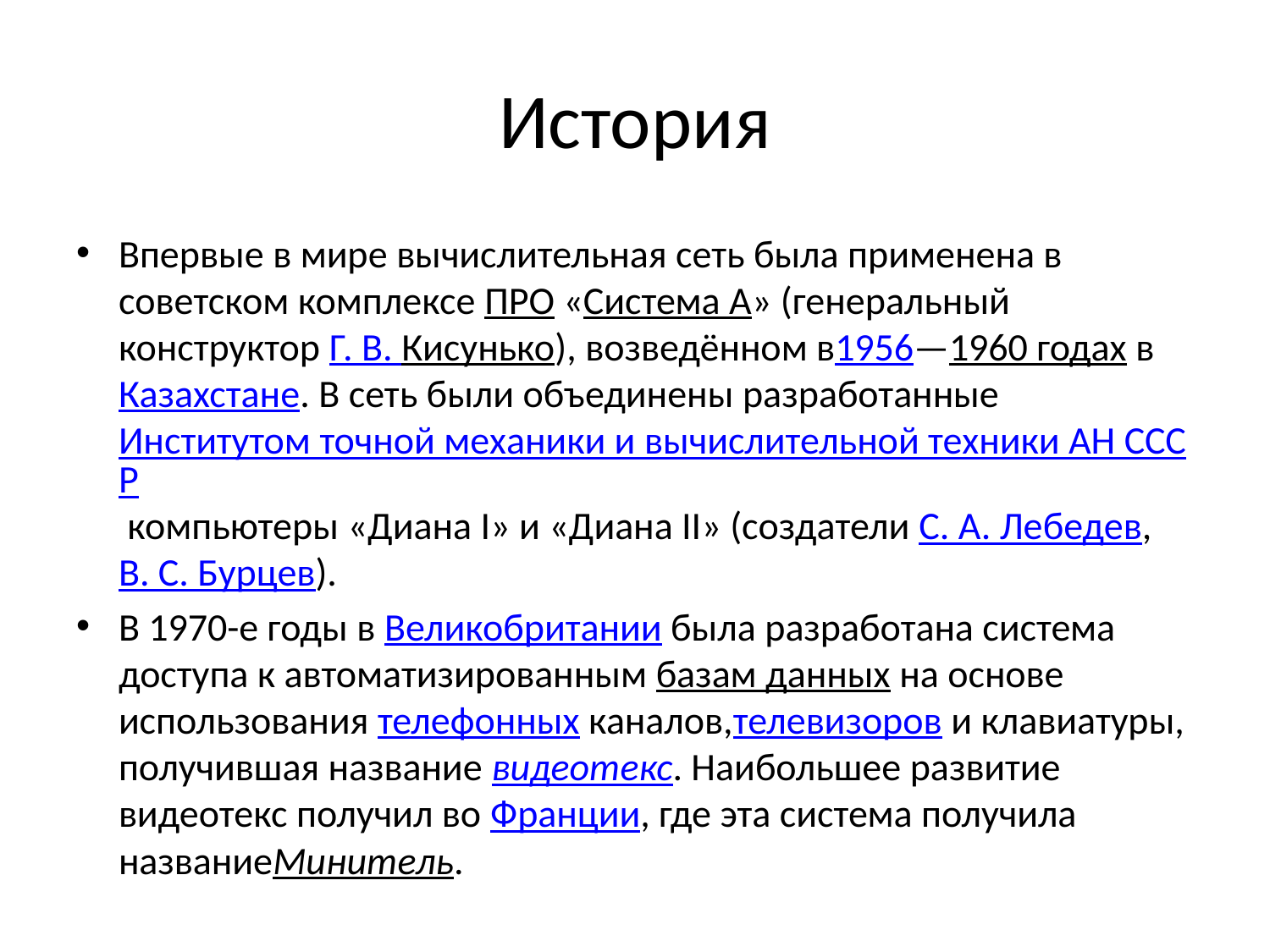

# История
Впервые в мире вычислительная сеть была применена в советском комплексе ПРО «Система А» (генеральный конструктор Г. В. Кисунько), возведённом в1956—1960 годах в Казахстане. В сеть были объединены разработанные Институтом точной механики и вычислительной техники АН СССР компьютеры «Диана I» и «Диана II» (создатели С. А. Лебедев, В. С. Бурцев).
В 1970-е годы в Великобритании была разработана система доступа к автоматизированным базам данных на основе использования телефонных каналов,телевизоров и клавиатуры, получившая название видеотекс. Наибольшее развитие видеотекс получил во Франции, где эта система получила названиеМинитель.